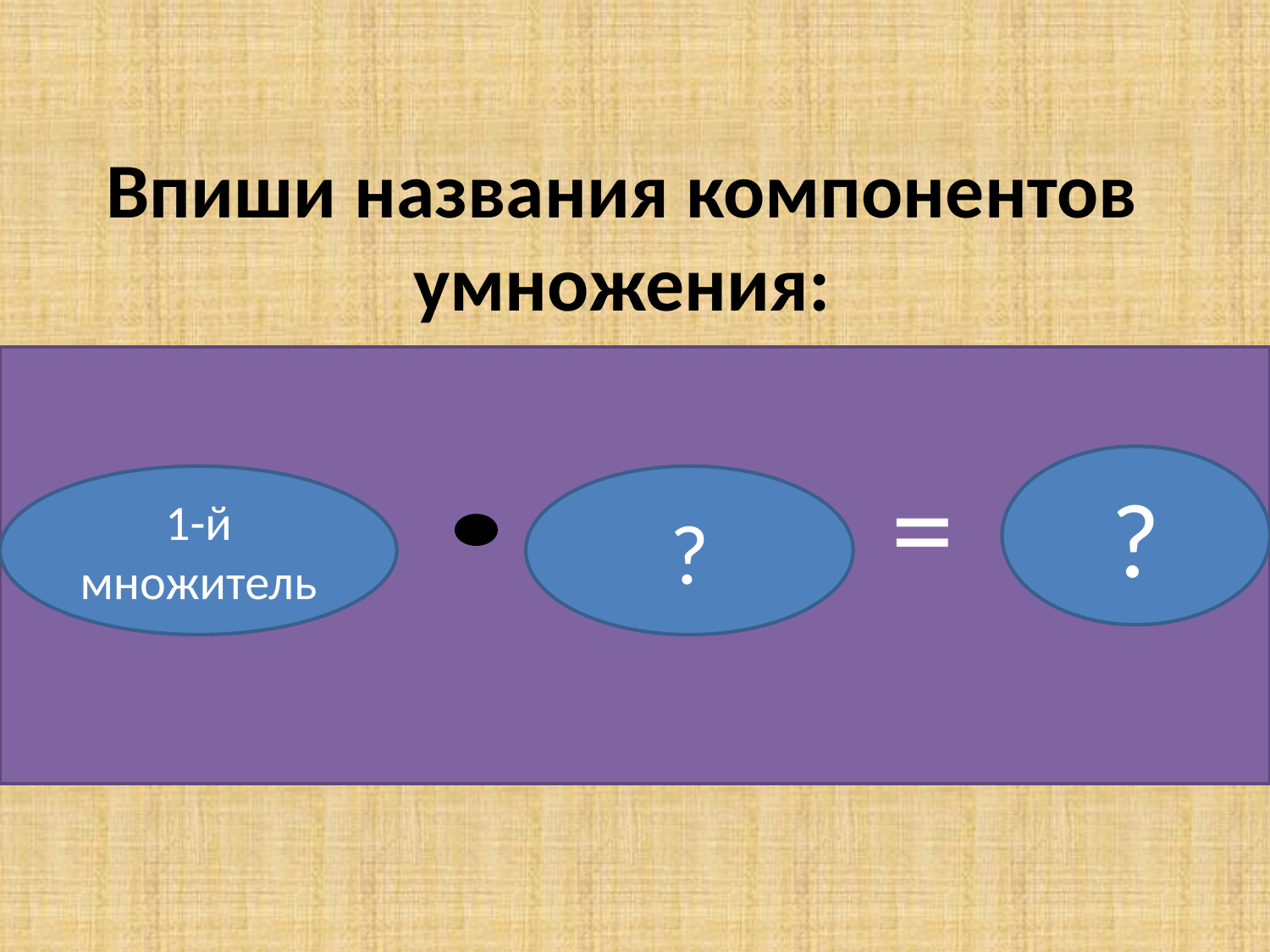

# Впиши названия компонентов умножения:

                    =
?
1-й множитель
?